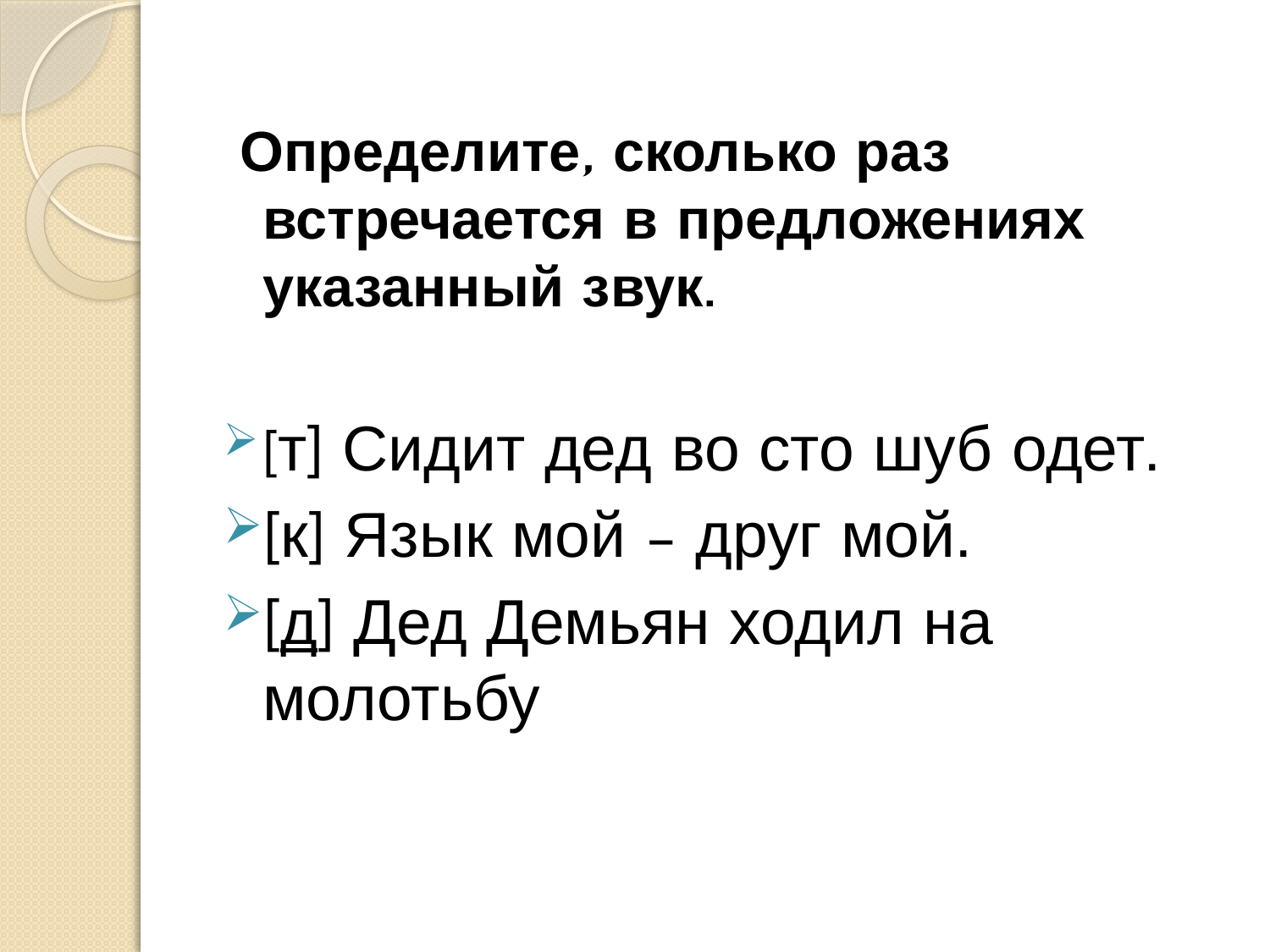

Определите, сколько раз встречается в предложениях указанный звук.

[т] Сидит дед во сто шуб одет.
[к] Язык мой – друг мой.
[д] Дед Демьян ходил на молотьбу